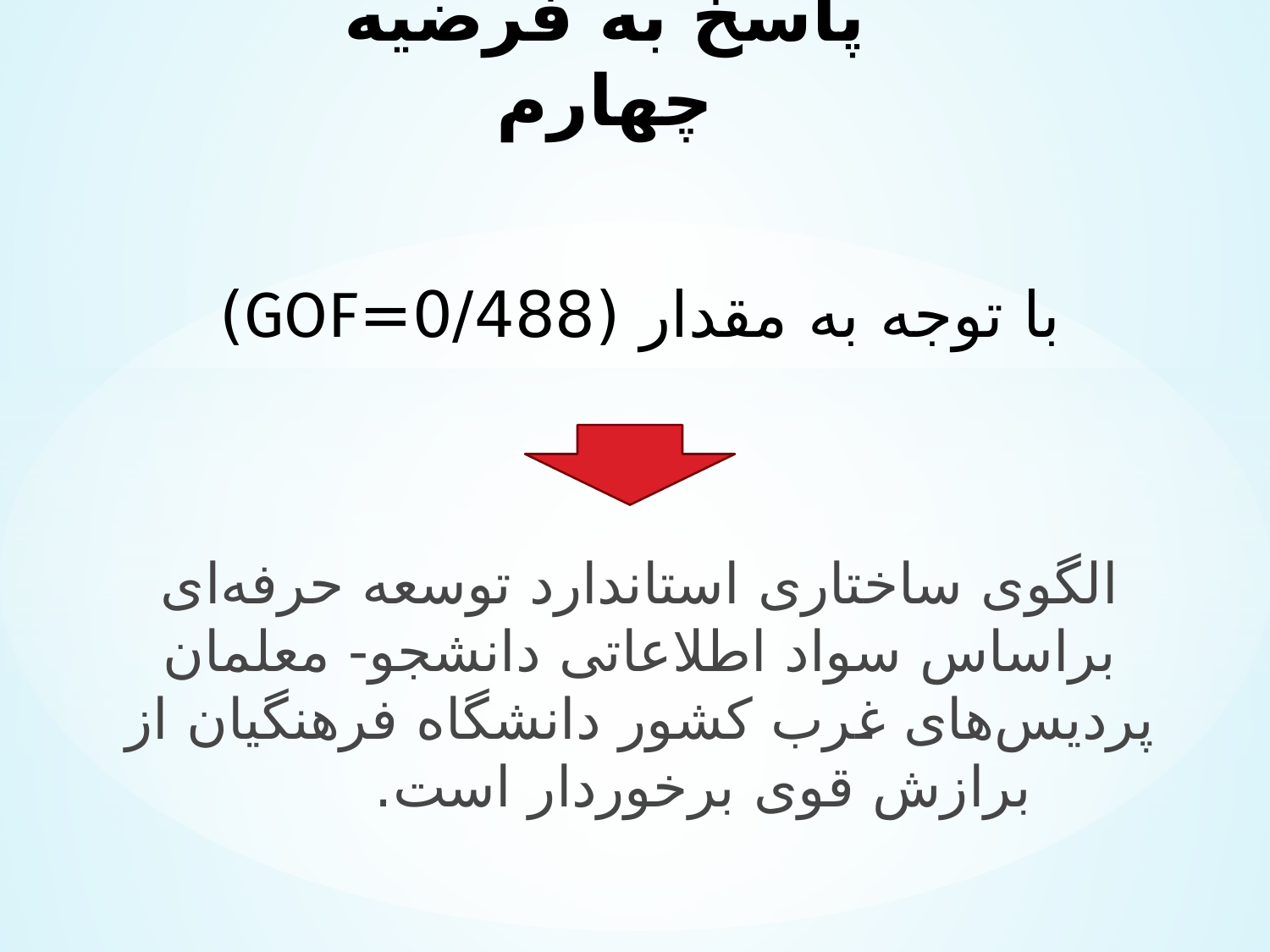

# پاسخ به فرضیه چهارم

با توجه به مقدار (0/488=GOF)

الگوی ساختاری استاندارد توسعه حرفه‌ای براساس سواد اطلاعاتی دانشجو- معلمان پردیس‌های غرب کشور دانشگاه فرهنگیان از برازش قوی برخوردار است.